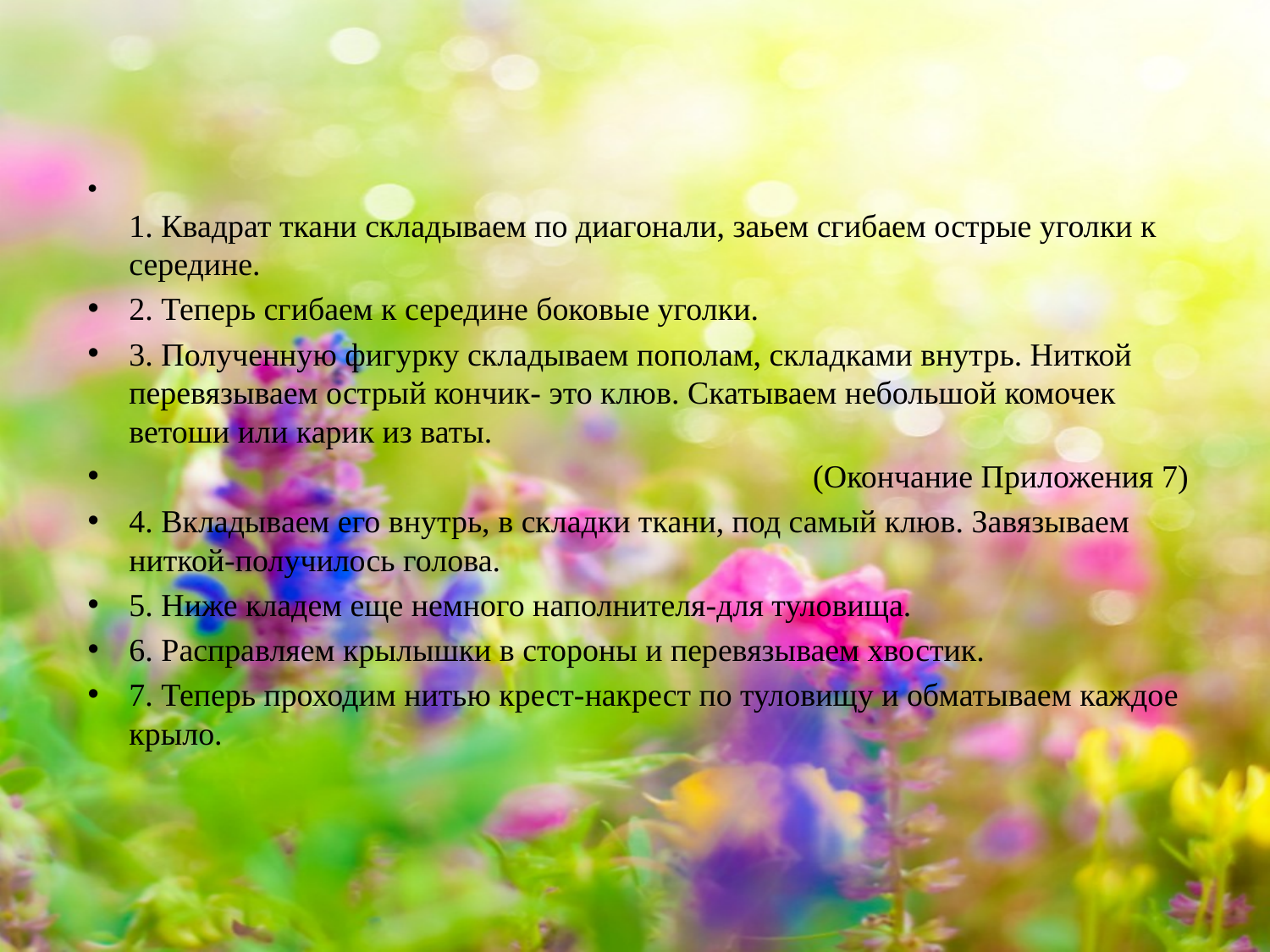

#
1. Квадрат ткани складываем по диагонали, заьем сгибаем острые уголки к середине.
2. Теперь сгибаем к середине боковые уголки.
3. Полученную фигурку складываем пополам, складками внутрь. Ниткой перевязываем острый кончик- это клюв. Скатываем небольшой комочек ветоши или карик из ваты.
                                                                                     (Окончание Приложения 7)
4. Вкладываем его внутрь, в складки ткани, под самый клюв. Завязываем ниткой-получилось голова.
5. Ниже кладем еще немного наполнителя-для туловища.
6. Расправляем крылышки в стороны и перевязываем хвостик.
7. Теперь проходим нитью крест-накрест по туловищу и обматываем каждое крыло.